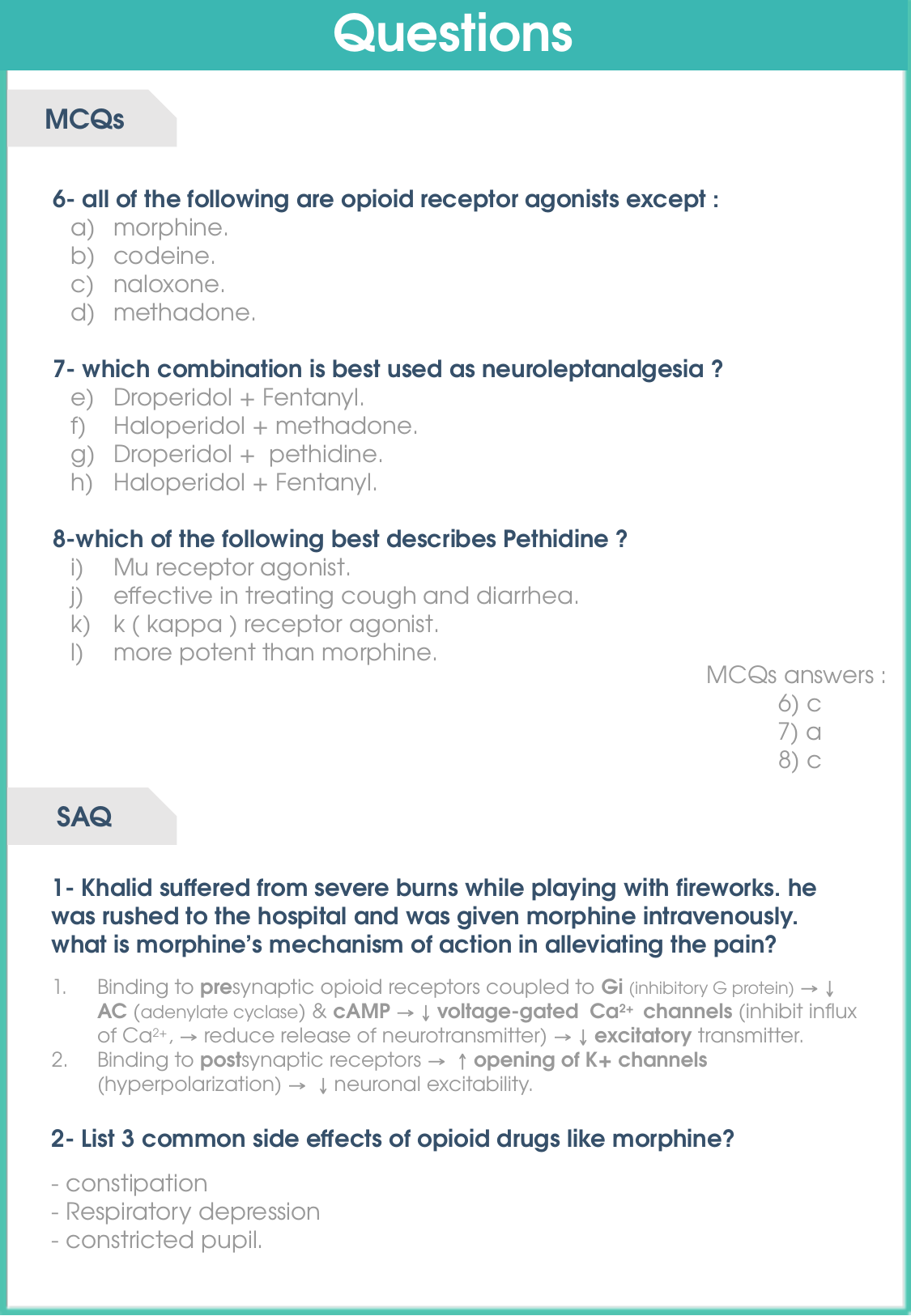

Questions
MCQs
6- all of the following are opioid receptor agonists except :
morphine.
codeine.
naloxone.
methadone.

7- which combination is best used as neuroleptanalgesia ?
Droperidol + Fentanyl.
Haloperidol + methadone.
Droperidol +  pethidine.
Haloperidol + Fentanyl.

8-which of the following best describes Pethidine ?
Mu receptor agonist.
effective in treating cough and diarrhea.
k ( kappa ) receptor agonist.
more potent than morphine.

MCQs answers :
6) c
7) a
8) c

SAQ
1- Khalid suffered from severe burns while playing with fireworks. he was rushed to the hospital and was given morphine intravenously. what is morphine’s mechanism of action in alleviating the pain?

Binding to presynaptic opioid receptors coupled to Gi (inhibitory G protein) → ↓ AC (adenylate cyclase) & cAMP → ↓ voltage-gated  Ca2+  channels (inhibit influx of Ca2+, → reduce release of neurotransmitter) → ↓ excitatory transmitter.
Binding to postsynaptic receptors →  ↑ opening of K+ channels (hyperpolarization) →  ↓ neuronal excitability.

2- List 3 common side effects of opioid drugs like morphine?

- constipation
- Respiratory depression
- constricted pupil.